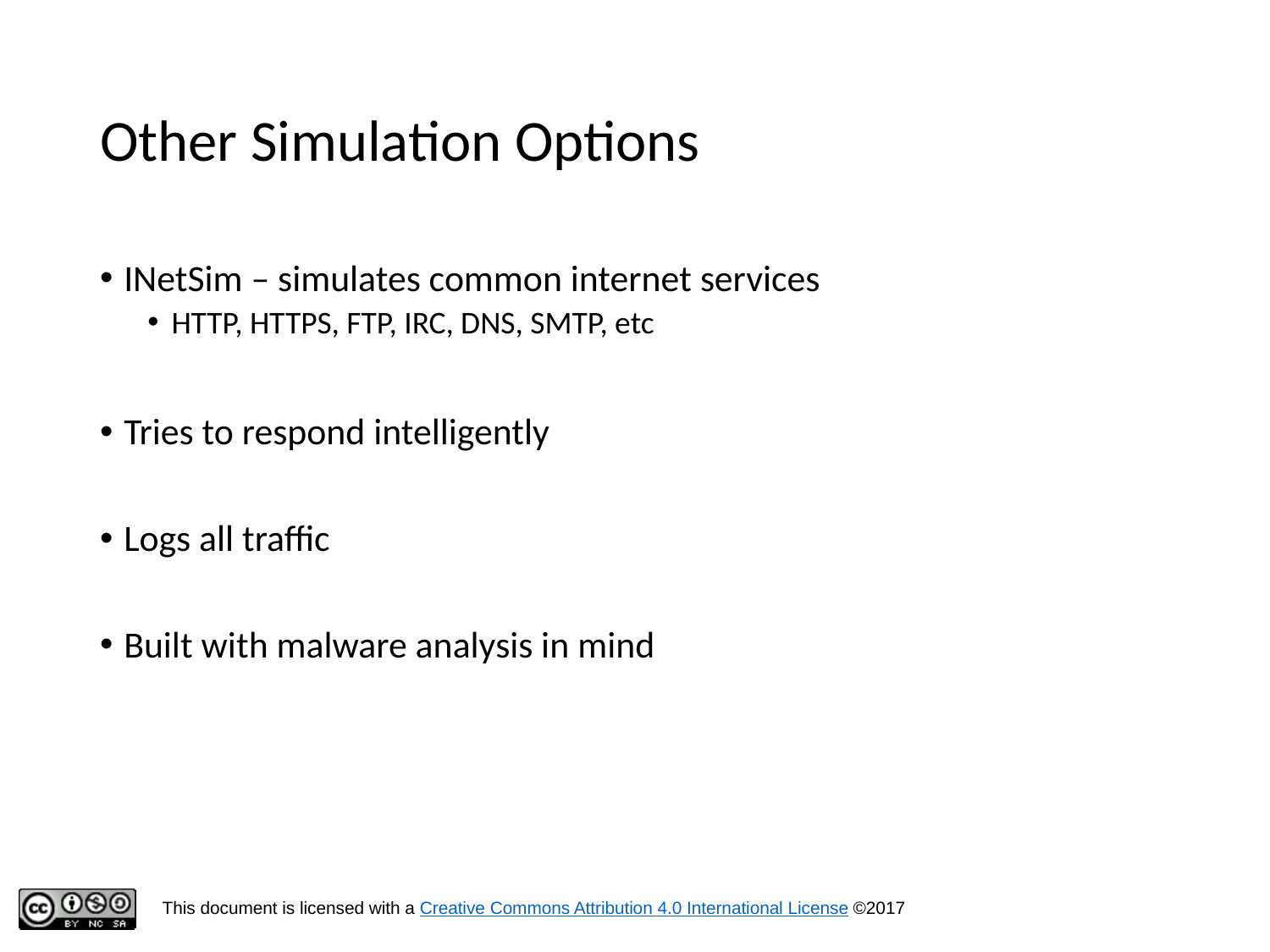

# Other Simulation Options
INetSim – simulates common internet services
HTTP, HTTPS, FTP, IRC, DNS, SMTP, etc

Tries to respond intelligently

Logs all traffic

Built with malware analysis in mind